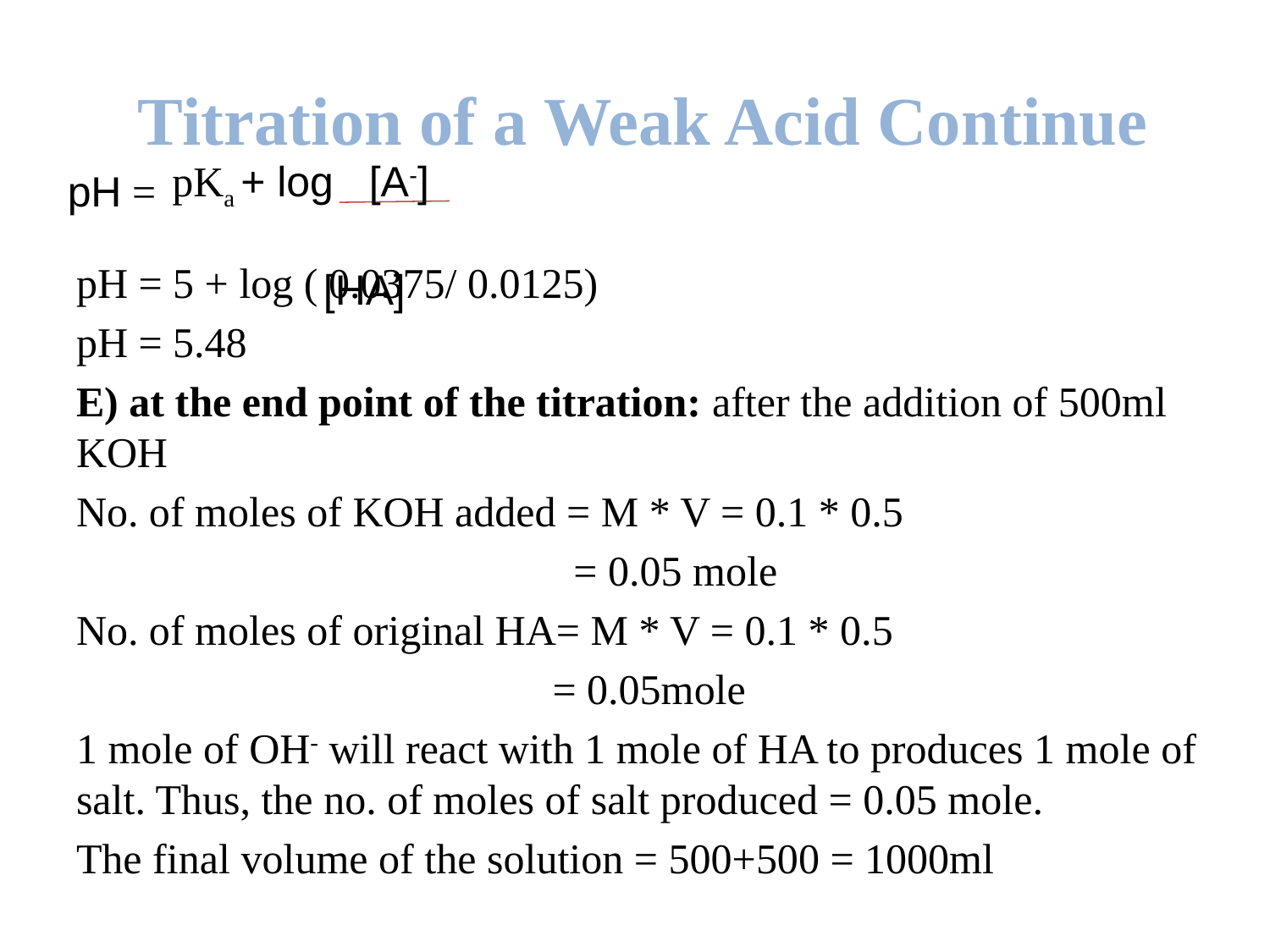

# Titration of a Weak Acid Continue
pKa + log   [A-]
       [HA]
pH =

pH = 5 + log ( 0.0375/ 0.0125)
pH = 5.48
E) at the end point of the titration: after the addition of 500ml KOH
No. of moles of KOH added = M * V = 0.1 * 0.5
                                               = 0.05 mole
No. of moles of original HA= M * V = 0.1 * 0.5
                                             = 0.05mole
1 mole of OH- will react with 1 mole of HA to produces 1 mole of salt. Thus, the no. of moles of salt produced = 0.05 mole.
The final volume of the solution = 500+500 = 1000ml